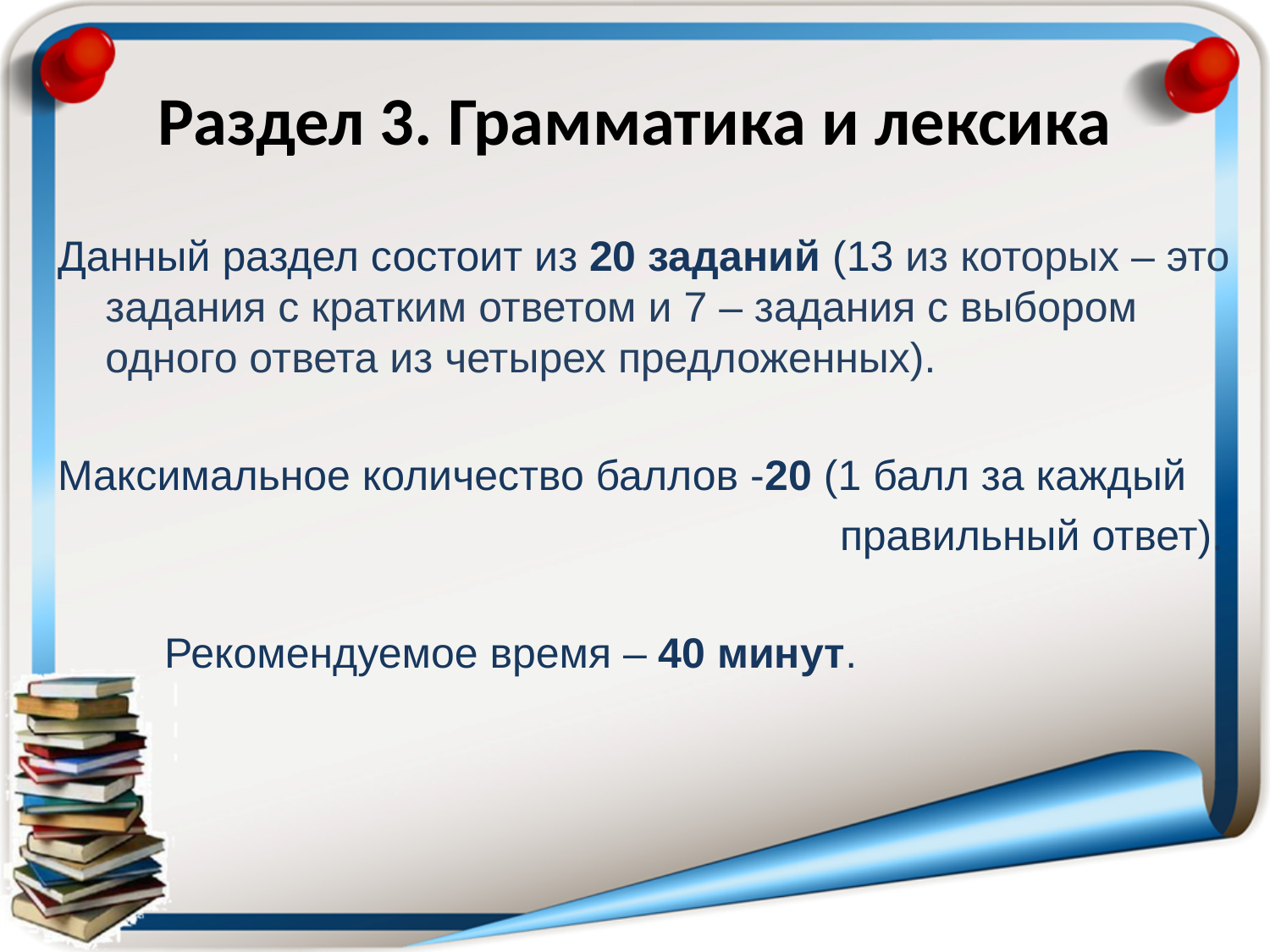

# Раздел 3. Грамматика и лексика
Данный раздел состоит из 20 заданий (13 из которых – это задания с кратким ответом и 7 – задания с выбором одного ответа из четырех предложенных).

Максимальное количество баллов -20 (1 балл за каждый
                                                                  правильный ответ).

         Рекомендуемое время – 40 минут.